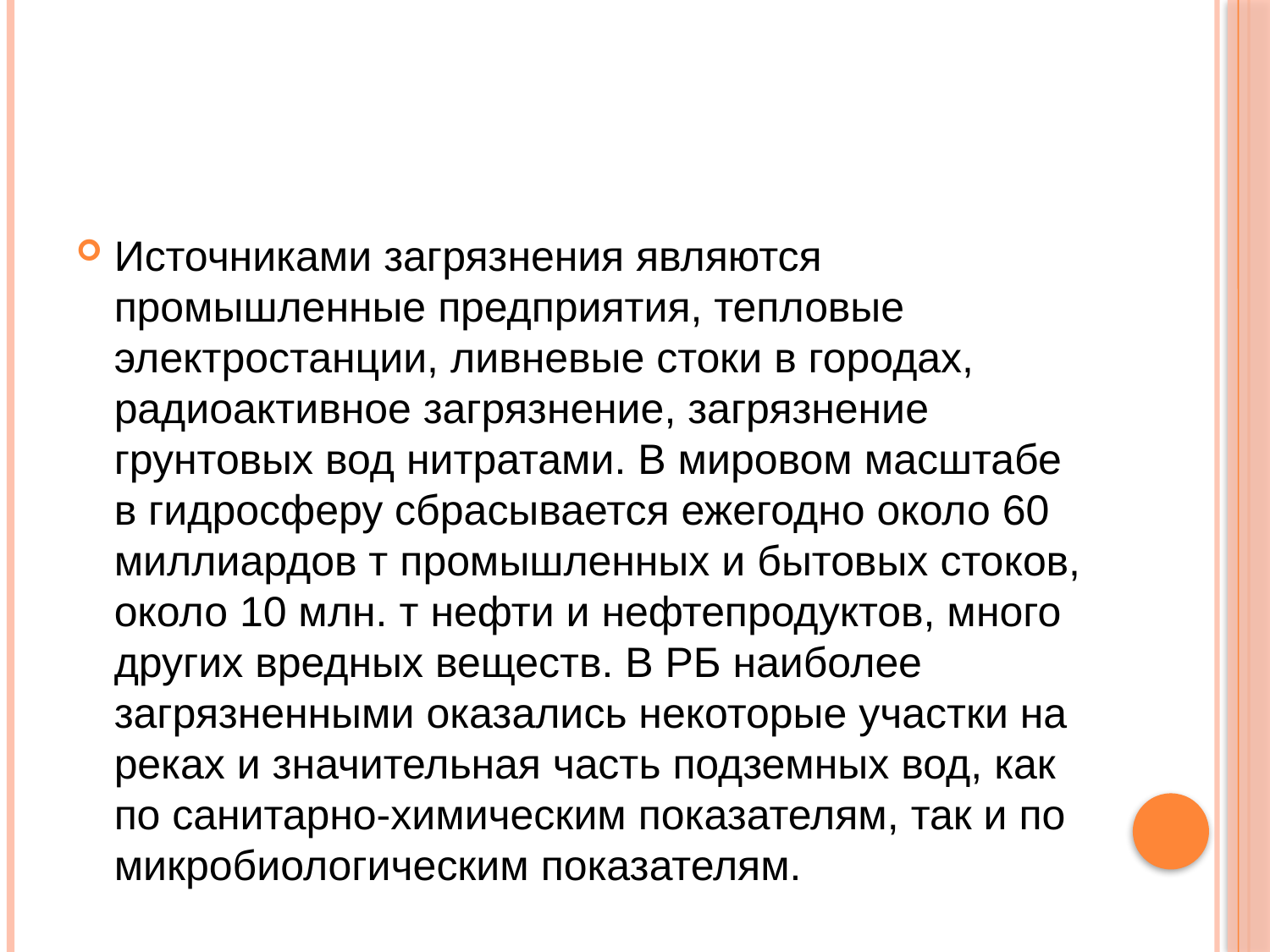

#
Источниками загрязнения являются промышленные предприятия, тепловые электростанции, ливневые стоки в городах, радиоактивное загрязнение, загрязнение грунтовых вод нитратами. В мировом масштабе в гидросферу сбрасывается ежегодно около 60 миллиардов т промышленных и бытовых стоков, около 10 млн. т нефти и нефтепродуктов, много других вредных веществ. В РБ наиболее загрязненными оказались некоторые участки на реках и значительная часть подземных вод, как по санитарно-химическим показателям, так и по микробиологическим показателям.